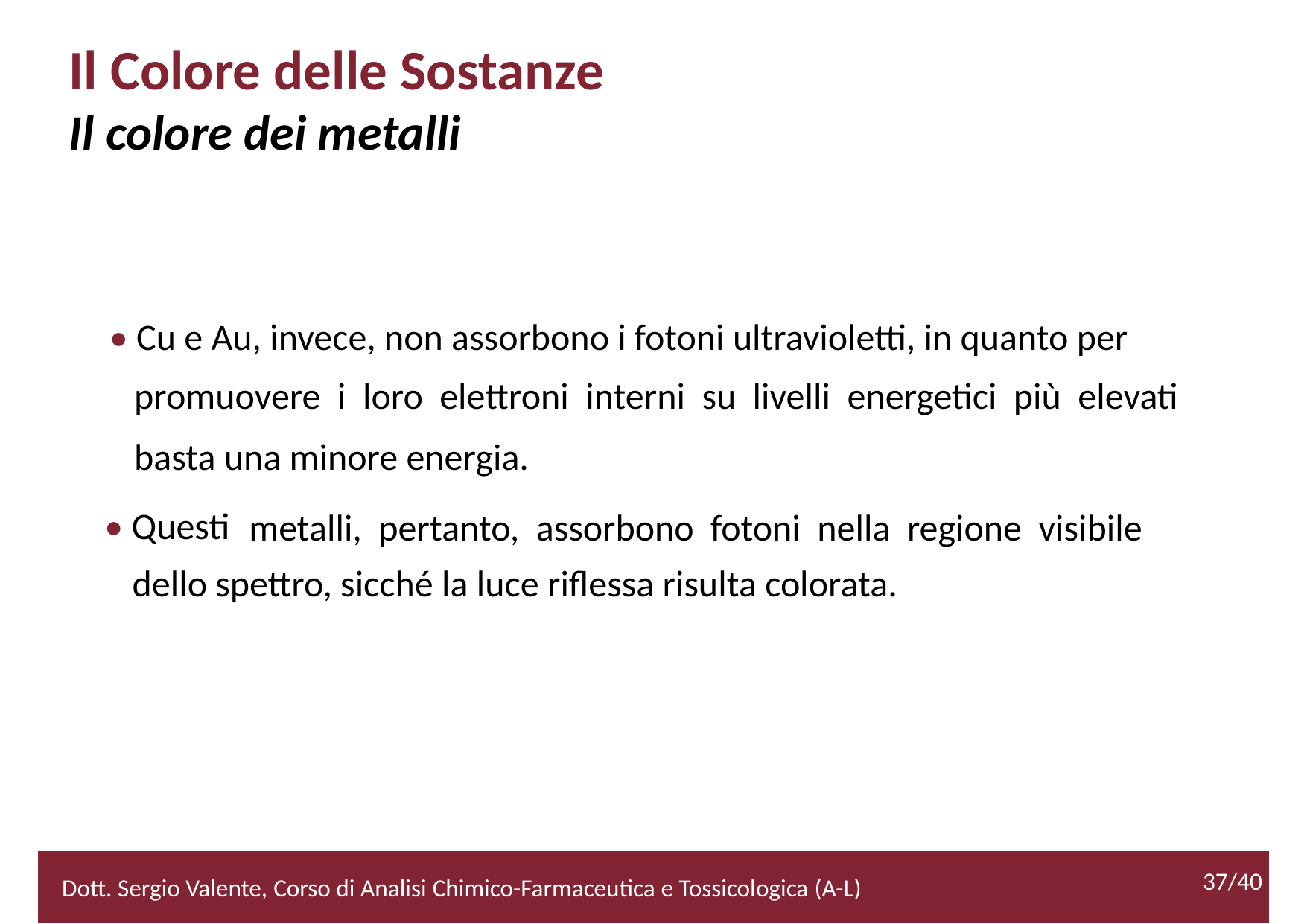

Il Colore delle Sostanze
Il colore dei metalli
• Cu e Au, invece, non assorbono i fotoni ultravioletti, in quanto per

	promuovere  i  loro  elettroni  interni  su  livelli  energetici  più  elevati

	basta una minore energia.
• Questi
metalli,  pertanto,  assorbono  fotoni  nella  regione  visibile
dello spettro, sicché la luce riflessa risulta colorata.

37/40
2/52
Dott. Sergio Valente, Corso di Analisi Chimico-Farmaceutica e Tossicologica (A-L)